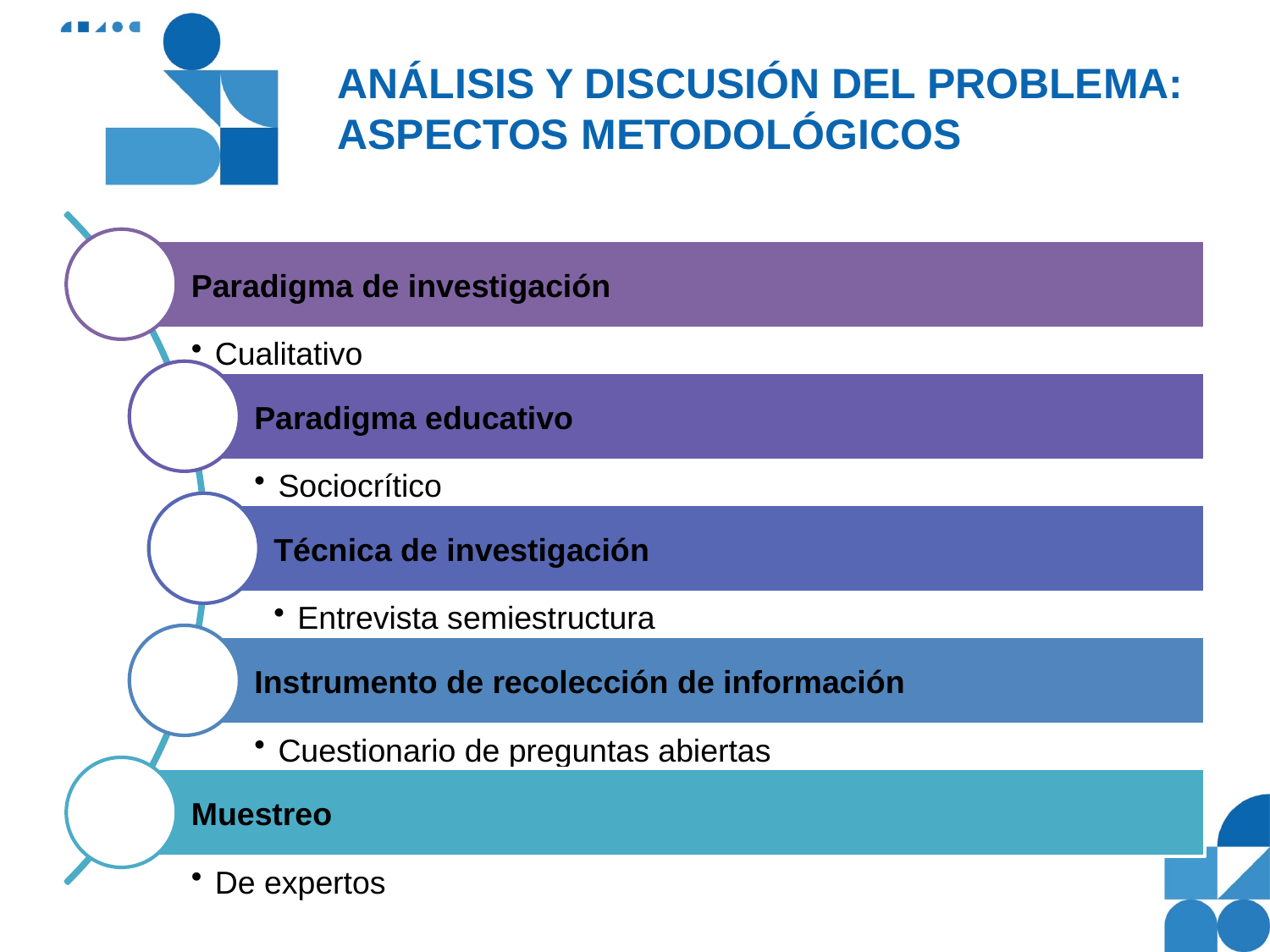

# ANÁLISIS Y DISCUSIÓN DEL PROBLEMA: ASPECTOS METODOLÓGICOS
Paradigma de investigación
Cualitativo
Paradigma educativo
Sociocrítico
Técnica de investigación
Entrevista semiestructura
Instrumento de recolección de información
Cuestionario de preguntas abiertas
Muestreo
De expertos